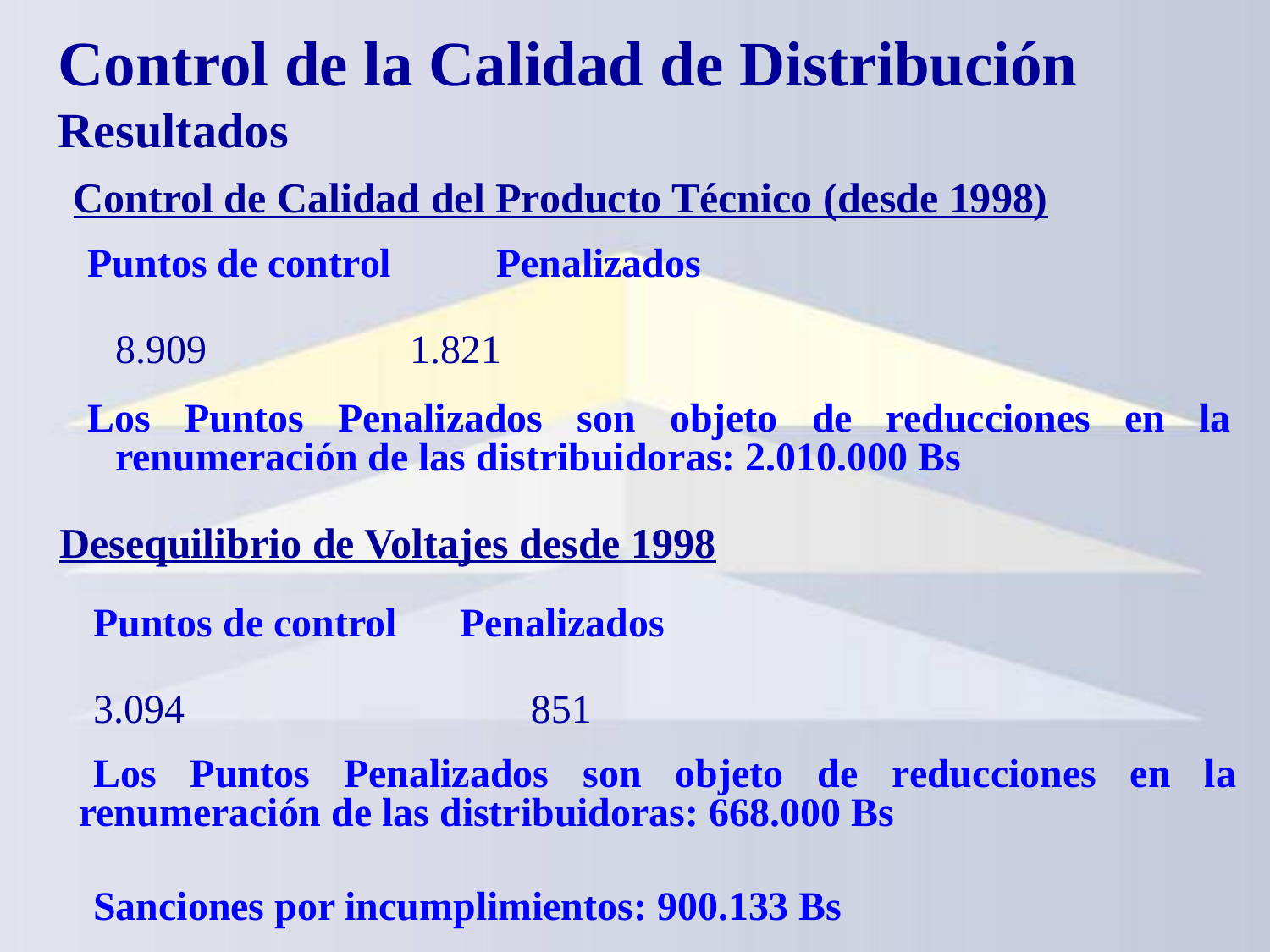

Control de la Calidad de Distribución
Resultados
Control de Calidad del Producto Técnico (desde 1998)
Puntos de control 	Penalizados

	8.909		    1.821

Los Puntos Penalizados son objeto de reducciones en la renumeración de las distribuidoras: 2.010.000 Bs

Desequilibrio de Voltajes desde 1998
Puntos de control 	Penalizados

3.094	    		       851

Los Puntos Penalizados son objeto de reducciones en la renumeración de las distribuidoras: 668.000 Bs

Sanciones por incumplimientos: 900.133 Bs